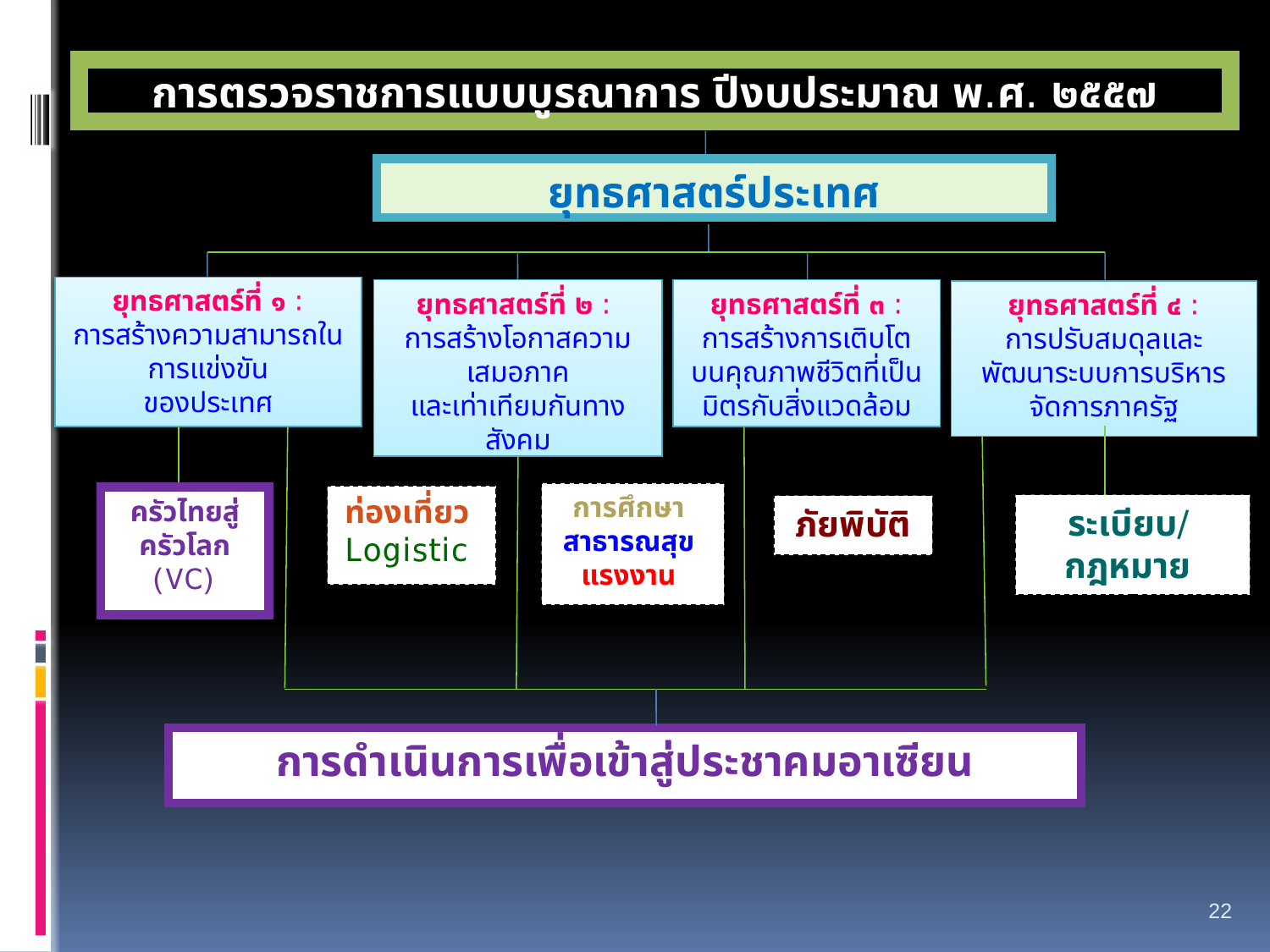

การตรวจราชการแบบบูรณาการ ปีงบประมาณ พ.ศ. ๒๕๕๗

ยุทธศาสตร์ประเทศ

ยุทธศาสตร์ที่ ๑ :
การสร้างความสามารถในการแข่งขัน
ของประเทศ
ยุทธศาสตร์ที่ ๒ :
การสร้างโอกาสความเสมอภาค
และเท่าเทียมกันทางสังคม
ยุทธศาสตร์ที่ ๓ :
การสร้างการเติบโตบนคุณภาพชีวิตที่เป็นมิตรกับสิ่งแวดล้อม
ยุทธศาสตร์ที่ ๔ :
การปรับสมดุลและ
พัฒนาระบบการบริหารจัดการภาครัฐ
การศึกษา
สาธารณสุข
แรงงาน
ท่องเที่ยว
Logistic
ครัวไทยสู่ครัวโลก
(VC)
ระเบียบ/กฎหมาย
ภัยพิบัติ

การดำเนินการเพื่อเข้าสู่ประชาคมอาเซียน
22